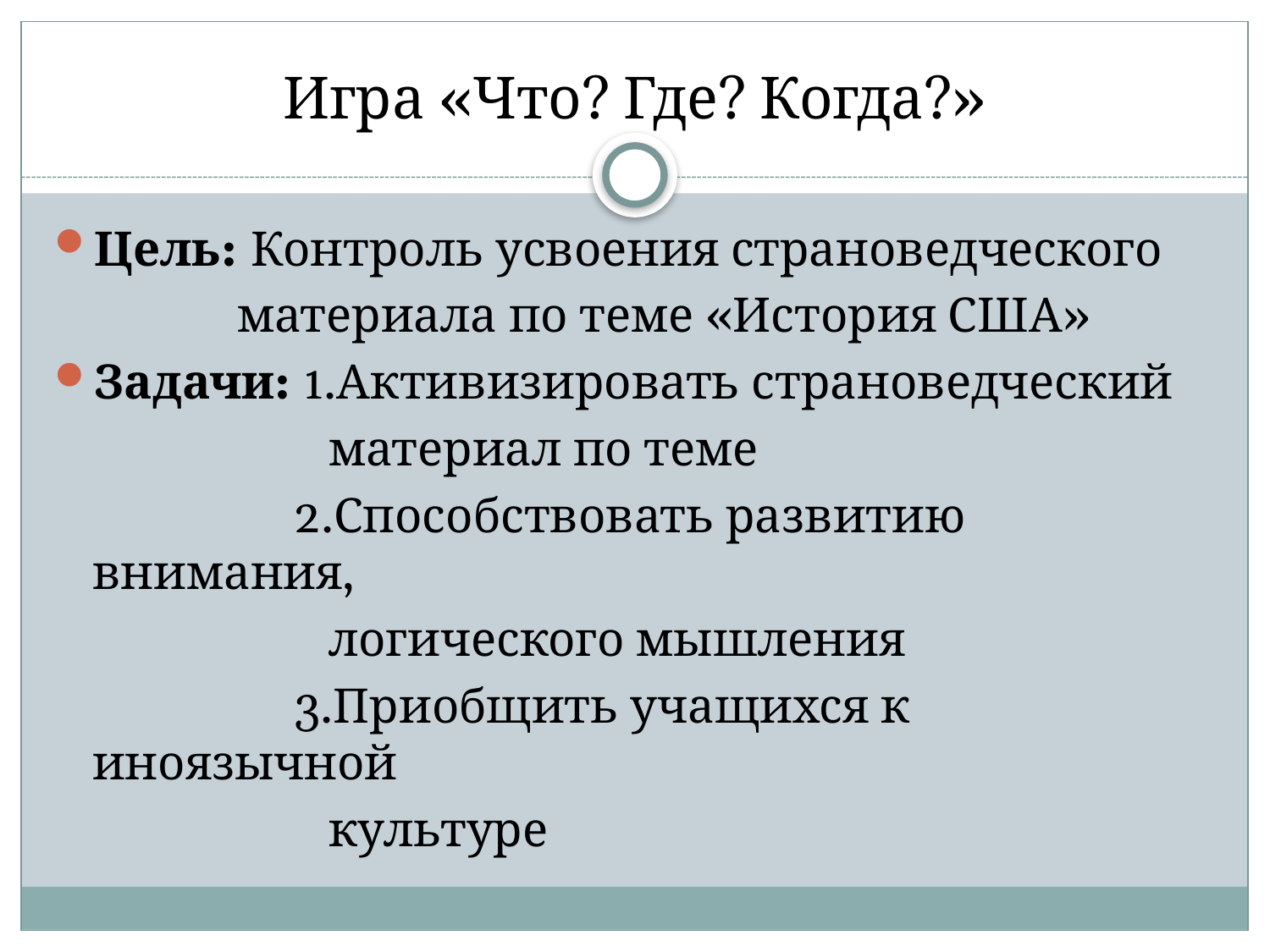

# Игра «Что? Где? Когда?»
Цель: Контроль усвоения страноведческого
                материала по теме «История США»
Задачи: 1.Активизировать страноведческий
                        материал по теме
                     2.Способствовать развитию внимания,
                        логического мышления
                     3.Приобщить учащихся к иноязычной
                        культуре